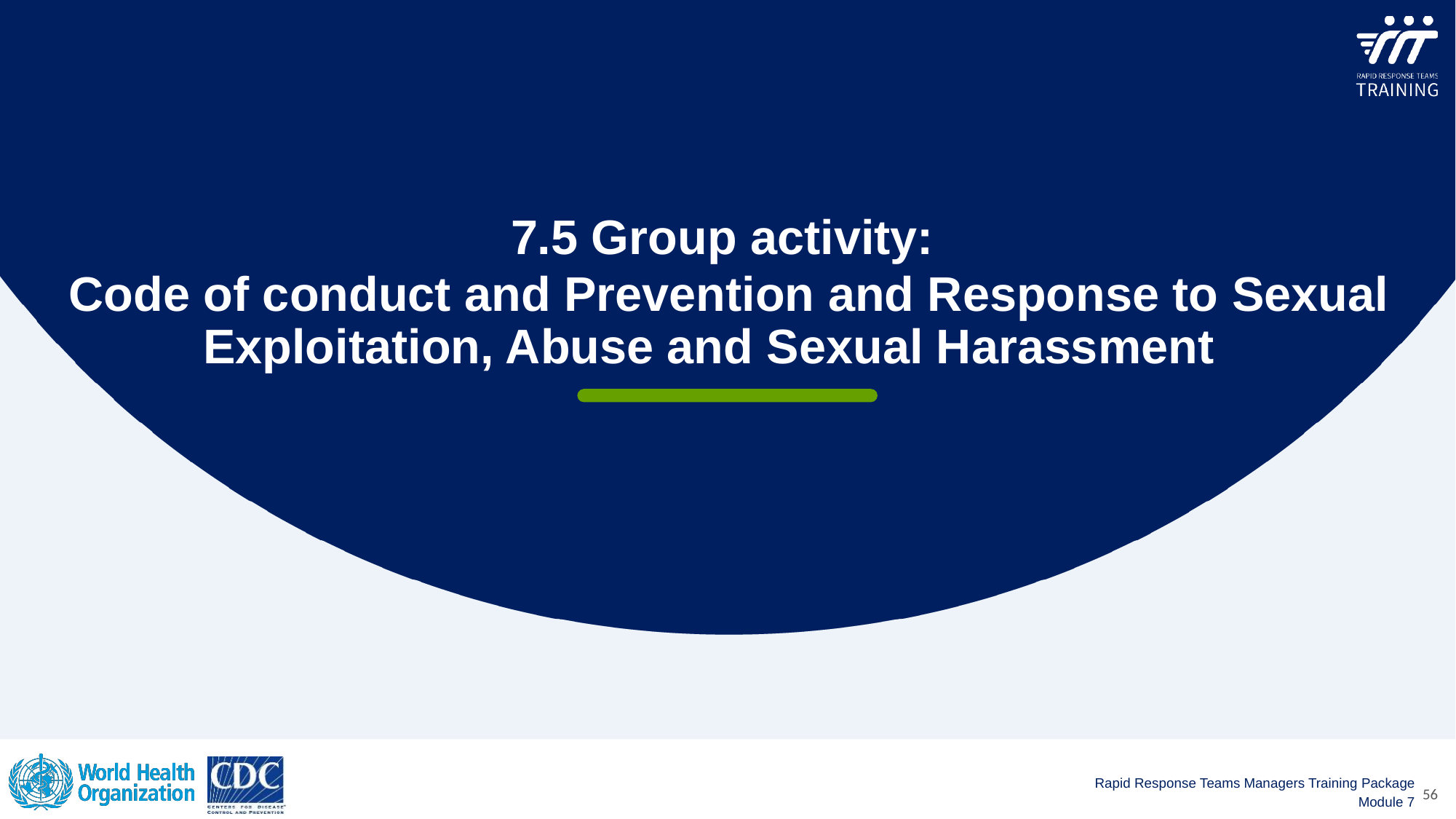

7.5 Group activity:
Code of conduct and Prevention and Response to Sexual Exploitation, Abuse and Sexual Harassment

56